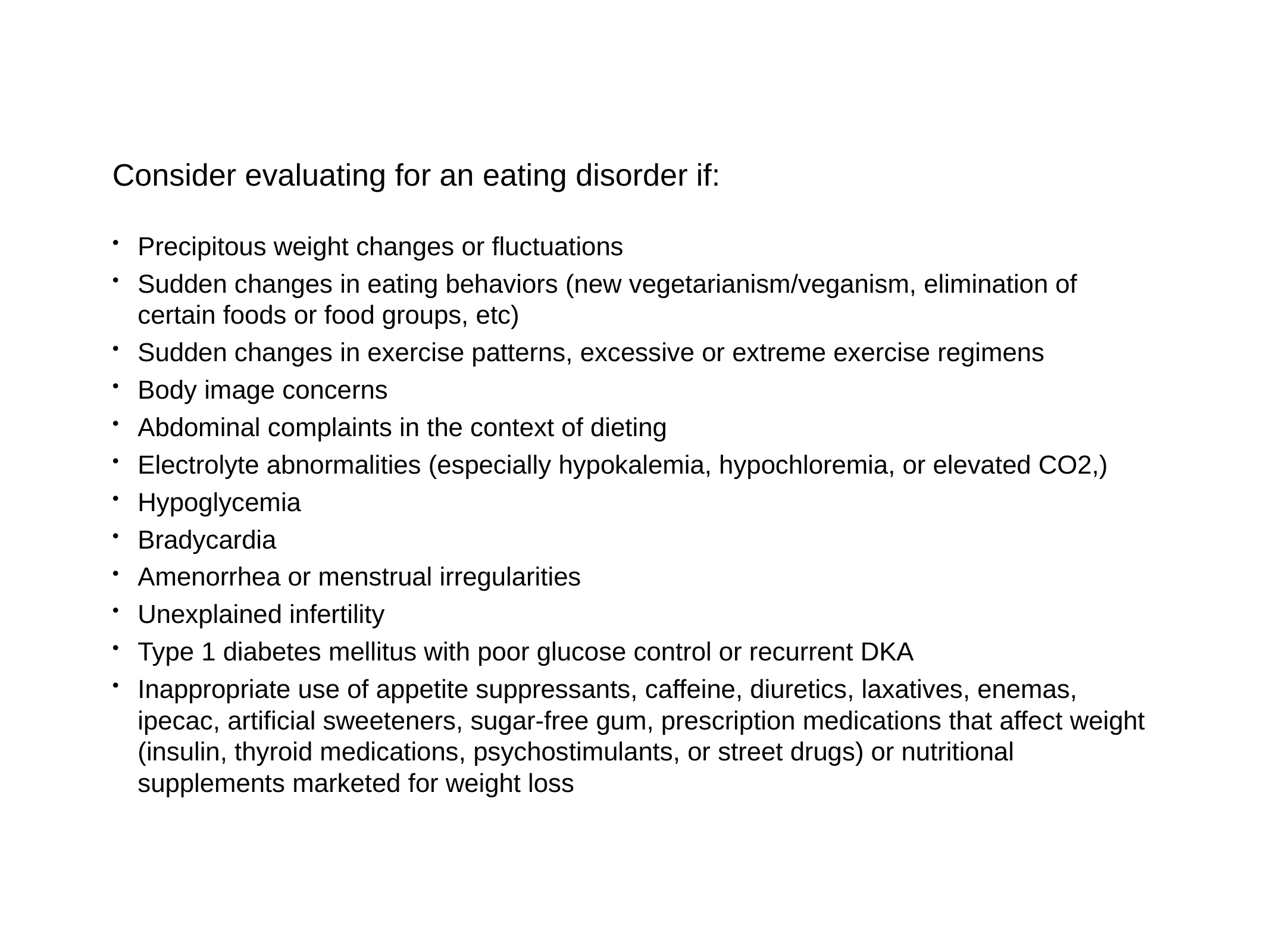

Consider evaluating for an eating disorder if:

Precipitous weight changes or fluctuations
Sudden changes in eating behaviors (new vegetarianism/veganism, elimination of certain foods or food groups, etc)
Sudden changes in exercise patterns, excessive or extreme exercise regimens
Body image concerns
Abdominal complaints in the context of dieting
Electrolyte abnormalities (especially hypokalemia, hypochloremia, or elevated CO2,)
Hypoglycemia
Bradycardia
Amenorrhea or menstrual irregularities
Unexplained infertility
Type 1 diabetes mellitus with poor glucose control or recurrent DKA
Inappropriate use of appetite suppressants, caffeine, diuretics, laxatives, enemas, ipecac, artificial sweeteners, sugar-free gum, prescription medications that affect weight (insulin, thyroid medications, psychostimulants, or street drugs) or nutritional supplements marketed for weight loss